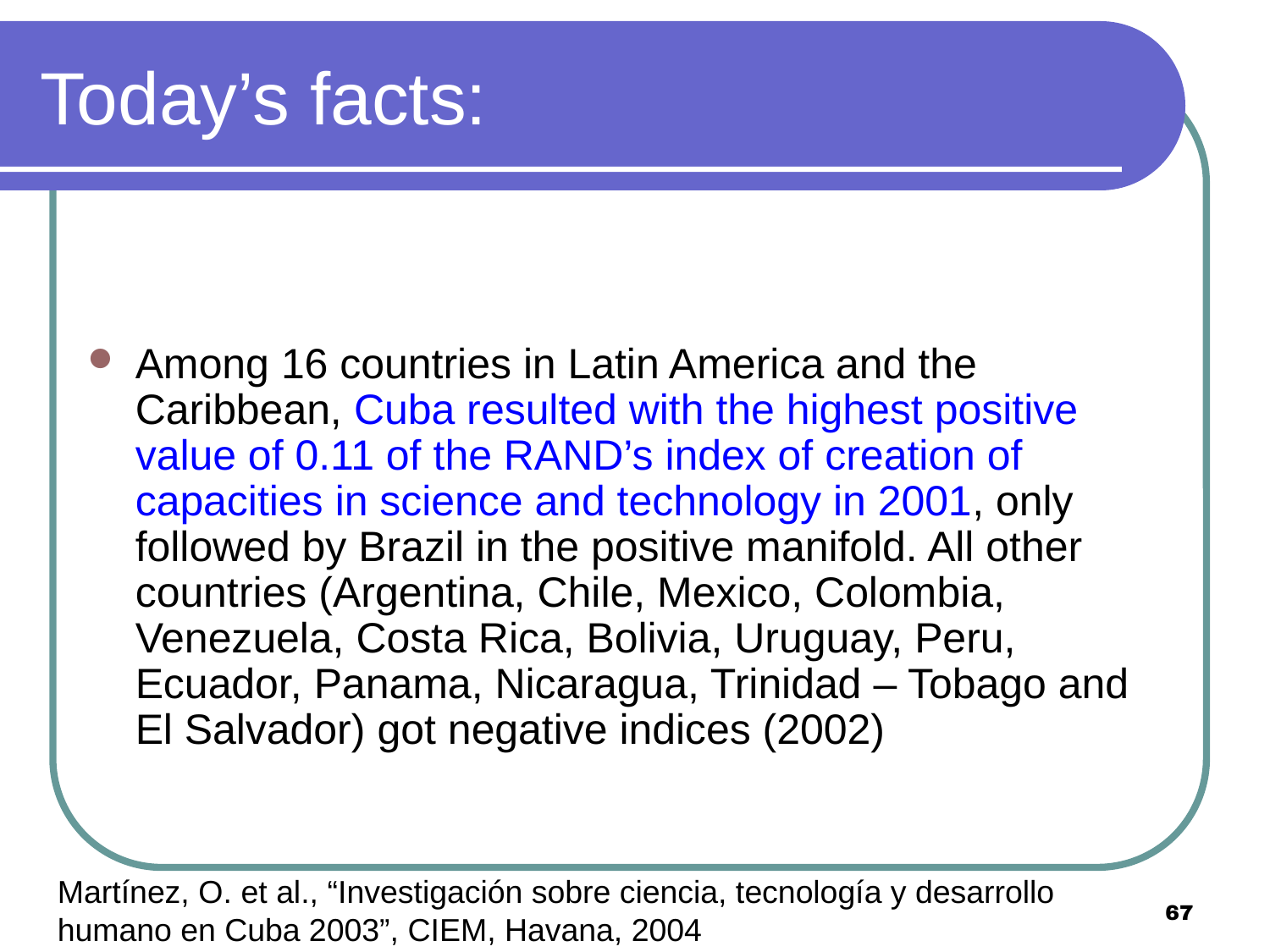

# Today’s facts:
Among 16 countries in Latin America and the Caribbean, Cuba resulted with the highest positive value of 0.11 of the RAND’s index of creation of capacities in science and technology in 2001, only followed by Brazil in the positive manifold. All other countries (Argentina, Chile, Mexico, Colombia, Venezuela, Costa Rica, Bolivia, Uruguay, Peru, Ecuador, Panama, Nicaragua, Trinidad – Tobago and El Salvador) got negative indices (2002)
Martínez, O. et al., “Investigación sobre ciencia, tecnología y desarrollo humano en Cuba 2003”, CIEM, Havana, 2004
67